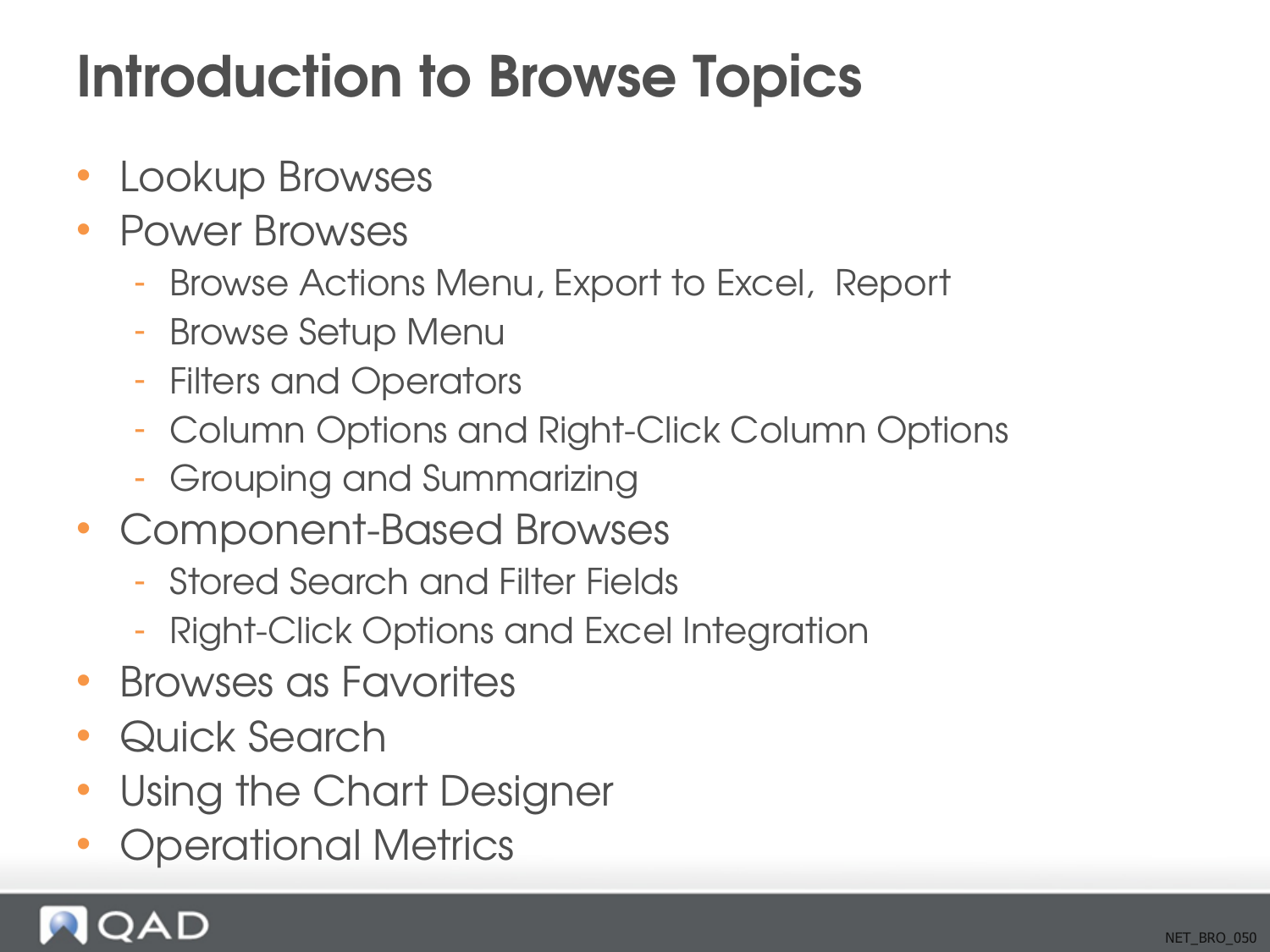

# Introduction to Browse Topics
Lookup Browses
Power Browses
Browse Actions Menu, Export to Excel,  Report
Browse Setup Menu
Filters and Operators
Column Options and Right-Click Column Options
Grouping and Summarizing
Component-Based Browses
Stored Search and Filter Fields
Right-Click Options and Excel Integration
Browses as Favorites
Quick Search
Using the Chart Designer
Operational Metrics

NET_BRO_050